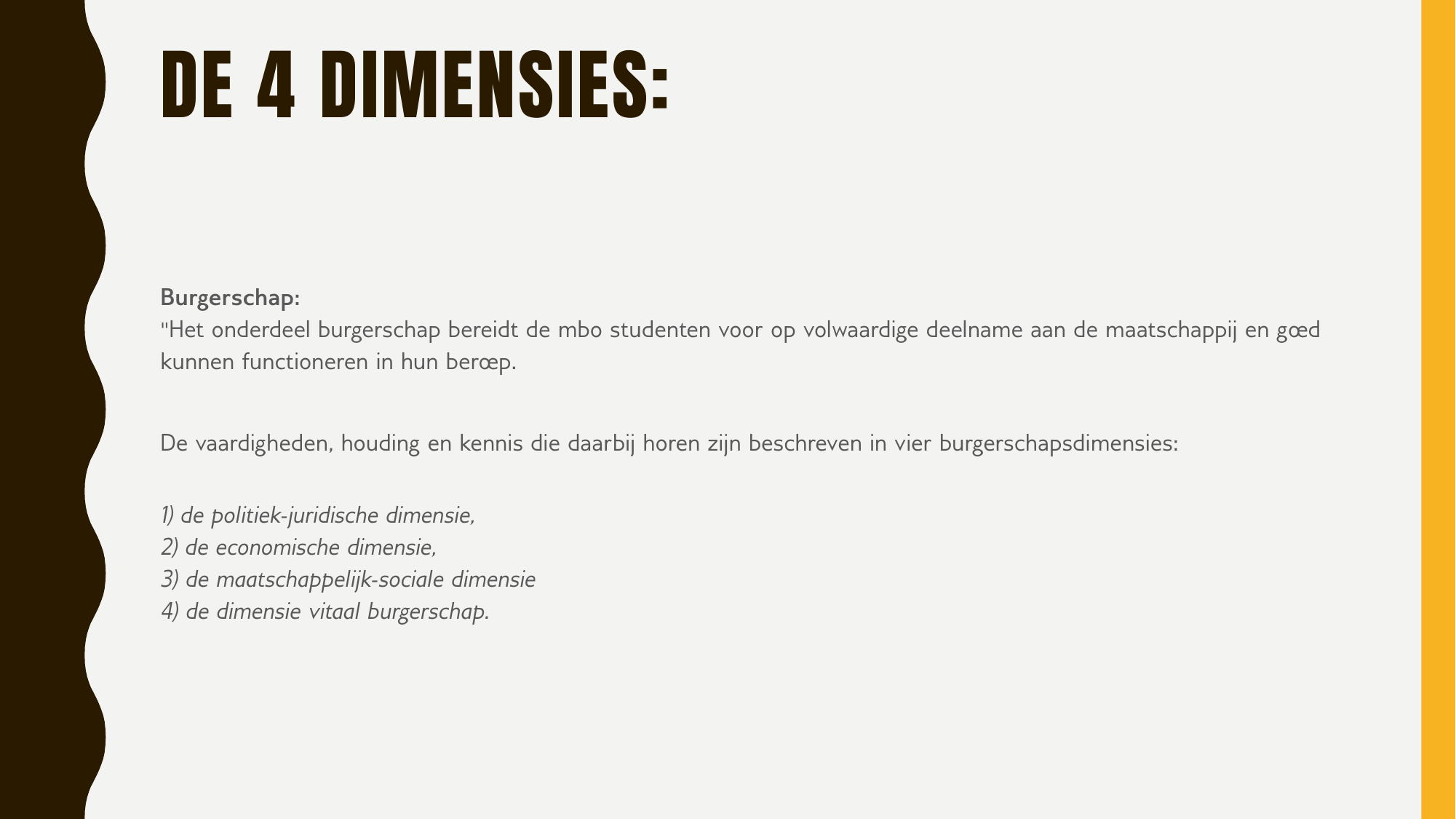

# De 4 dimensies:
Burgerschap:
"Het onderdeel burgerschap bereidt de mbo studenten voor op volwaardige deelname aan de maatschappij en goed kunnen functioneren in hun beroep.

De vaardigheden, houding en kennis die daarbij horen zijn beschreven in vier burgerschapsdimensies:
1) de politiek-juridische dimensie,
2) de economische dimensie,
3) de maatschappelijk-sociale dimensie
4) de dimensie vitaal burgerschap.